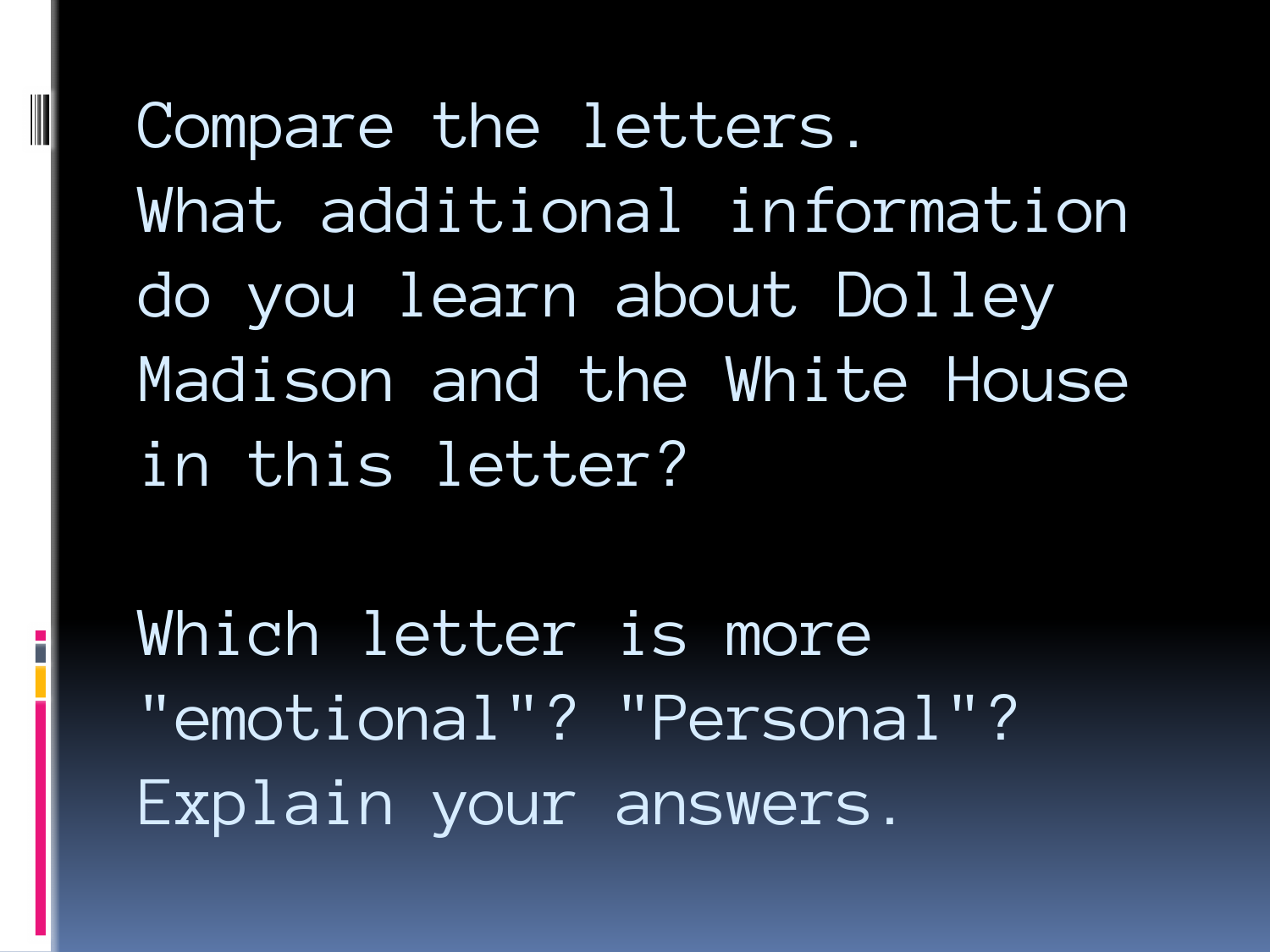

# Compare the letters. What additional information do you learn about Dolley Madison and the White House in this letter?  Which letter is more "emotional"? "Personal"? Explain your answers.